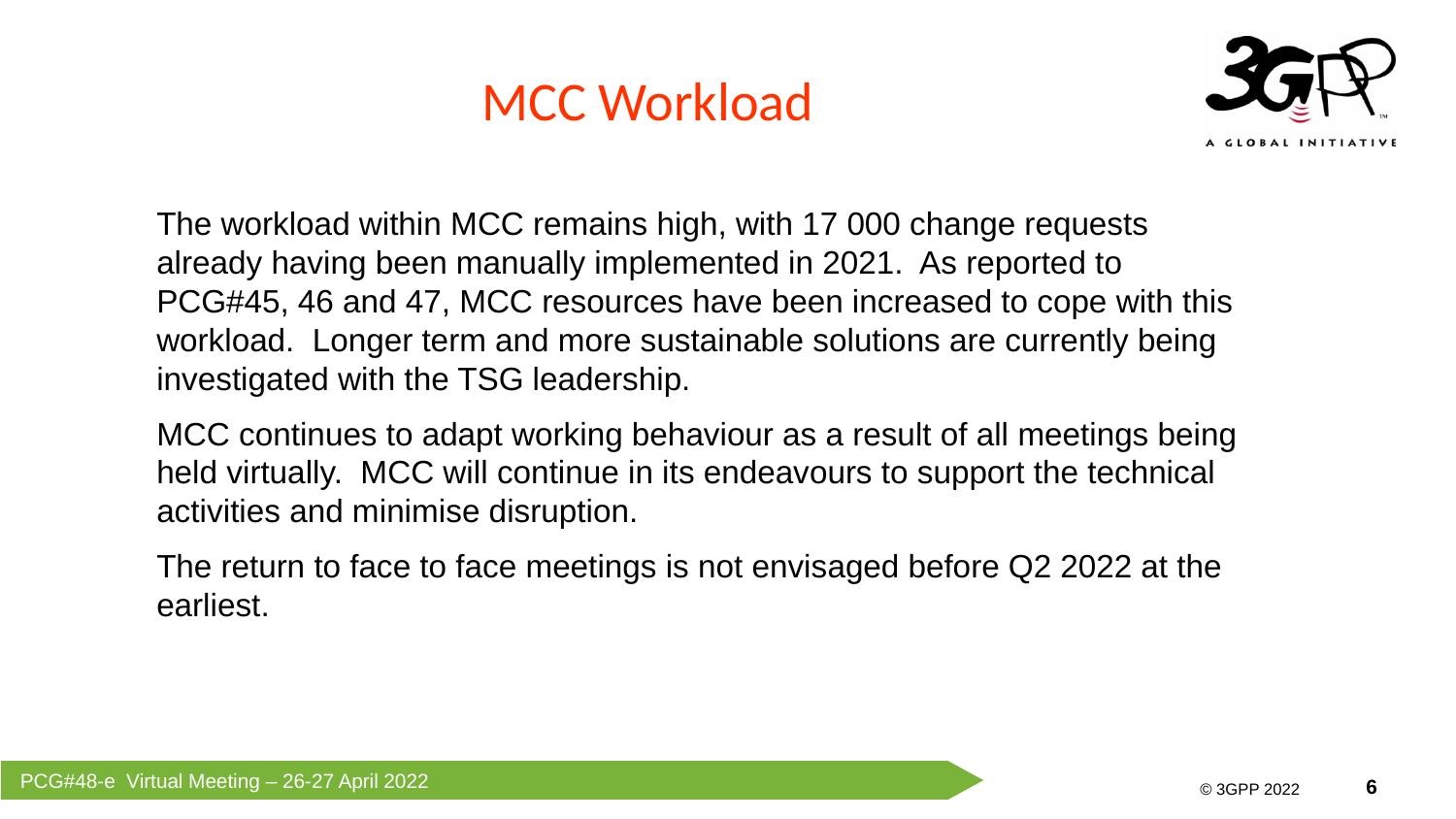

# MCC Workload
The workload within MCC remains high, with 17 000 change requests already having been manually implemented in 2021.  As reported to PCG#45, 46 and 47, MCC resources have been increased to cope with this workload.  Longer term and more sustainable solutions are currently being investigated with the TSG leadership.
MCC continues to adapt working behaviour as a result of all meetings being held virtually.  MCC will continue in its endeavours to support the technical activities and minimise disruption.
The return to face to face meetings is not envisaged before Q2 2022 at the earliest.